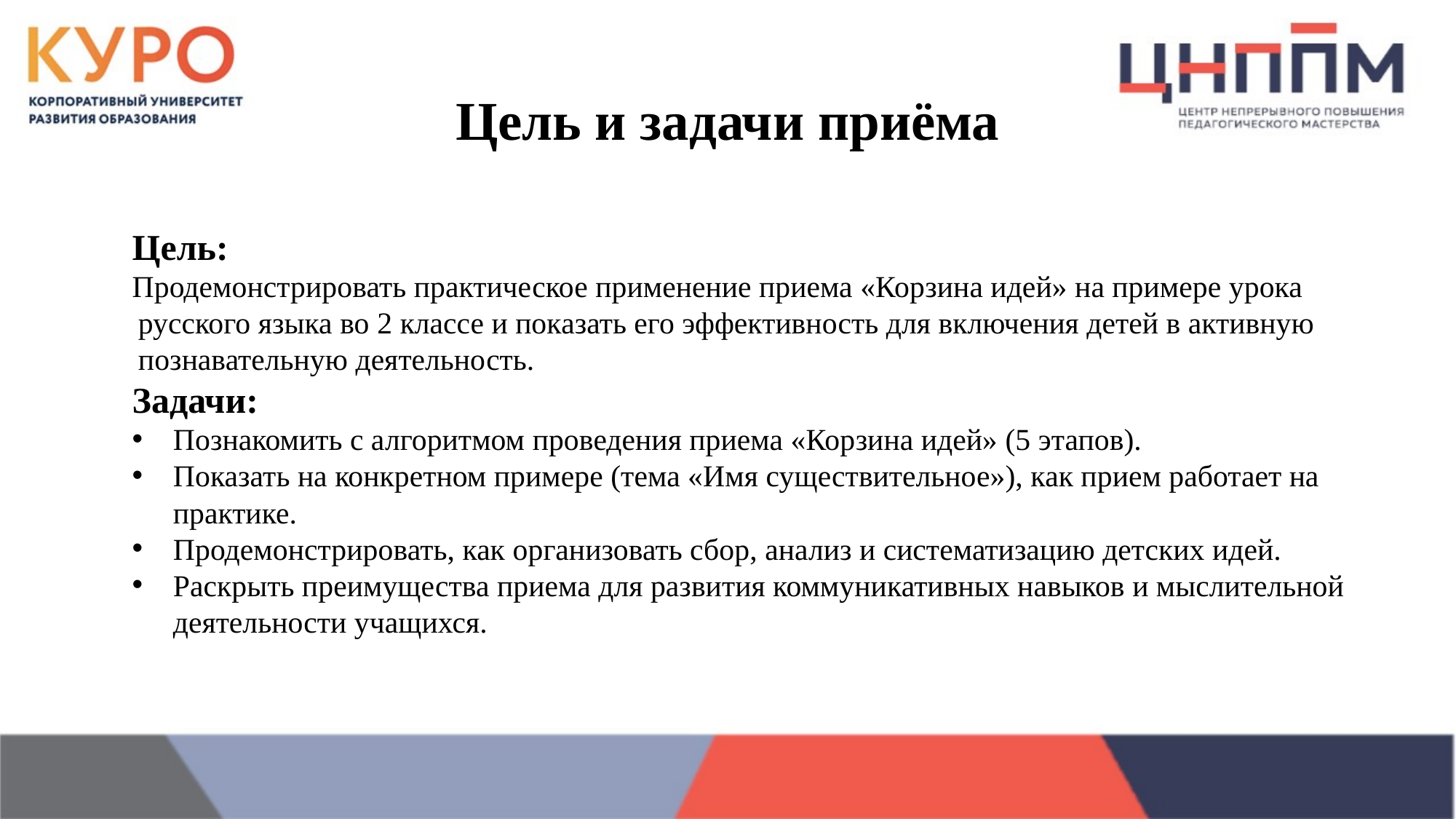

# Цель и задачи приёма
Цель:
Продемонстрировать практическое применение приема «Корзина идей» на примере урока русского языка во 2 классе и показать его эффективность для включения детей в активную познавательную деятельность.
Задачи:
Познакомить с алгоритмом проведения приема «Корзина идей» (5 этапов).
Показать на конкретном примере (тема «Имя существительное»), как прием работает на практике.
Продемонстрировать, как организовать сбор, анализ и систематизацию детских идей.
Раскрыть преимущества приема для развития коммуникативных навыков и мыслительной деятельности учащихся.